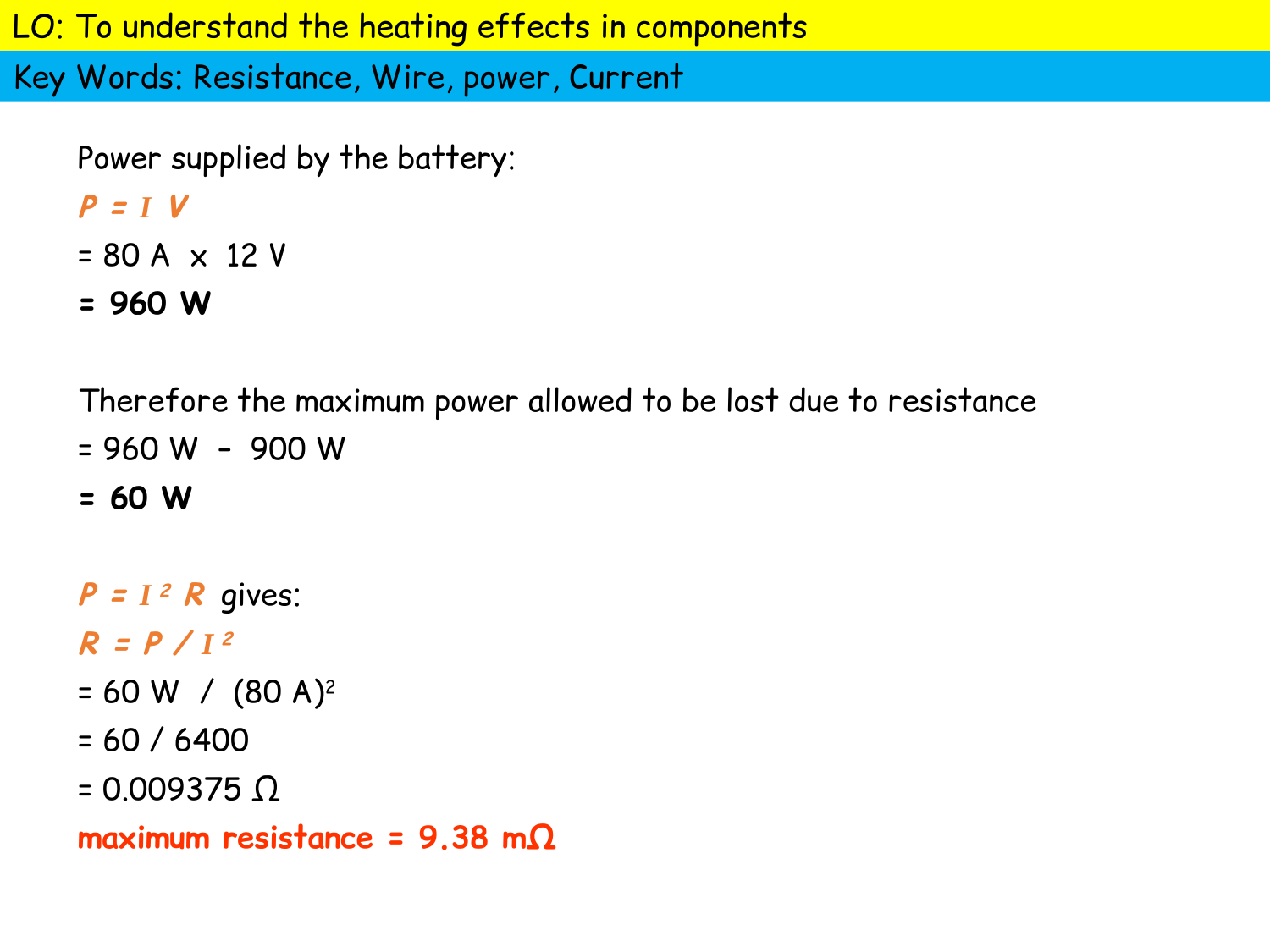

Power supplied by the battery:
P = I V
= 80 A  x  12 V
= 960 W

Therefore the maximum power allowed to be lost due to resistance
= 960 W  –  900 W
= 60 W

P = I 2 R  gives:
R = P / I 2
= 60 W  /  (80 A)2
= 60 / 6400
= 0.009375 Ω
maximum resistance = 9.38 mΩ